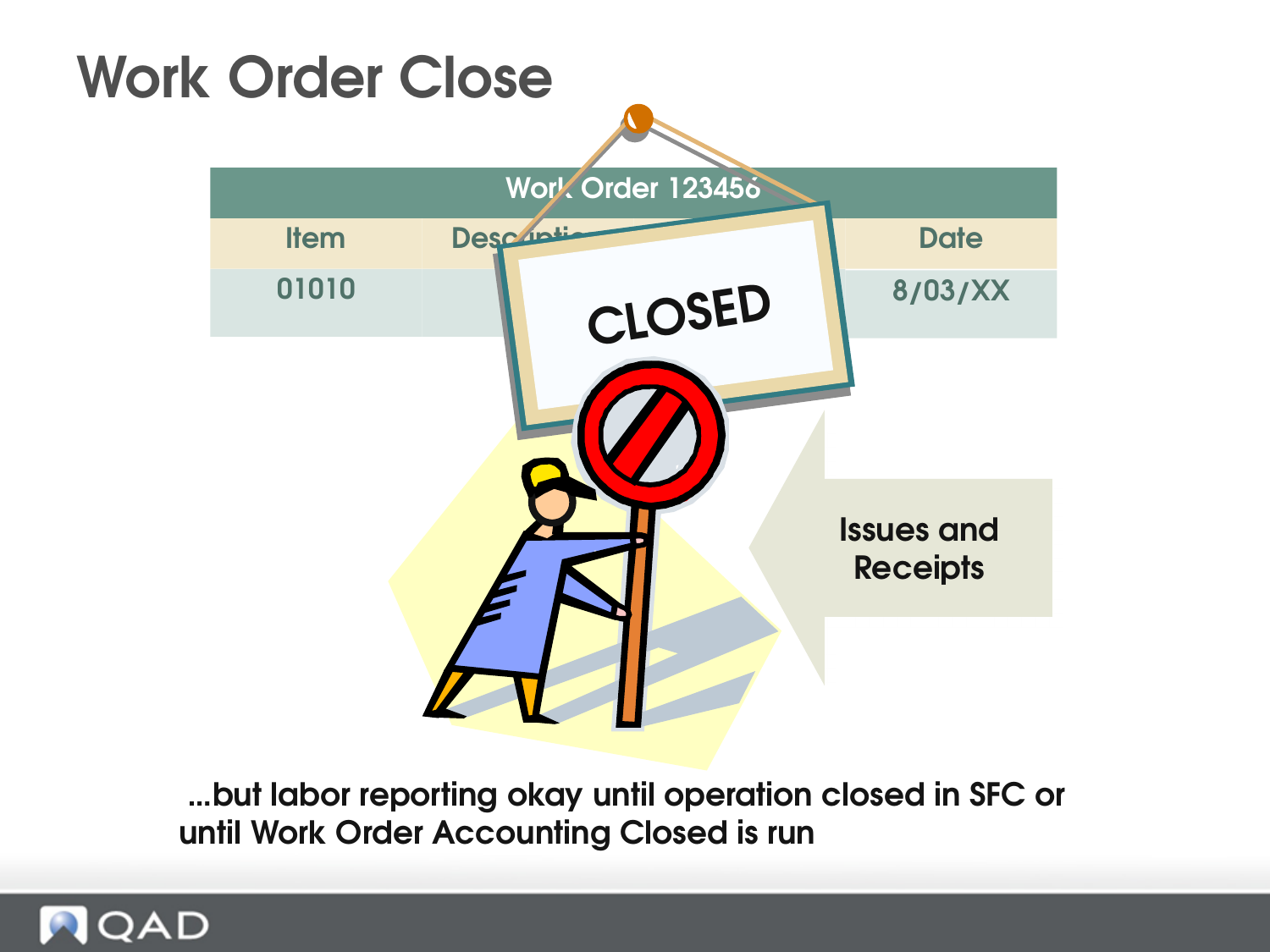

# Work Order Close

Work Order 123456

Item

Description
Qty
Date

01010

100

8/03/XX
CLOSED

Issues and Receipts

 …but labor reporting okay until operation closed in SFC or until Work Order Accounting Closed is run